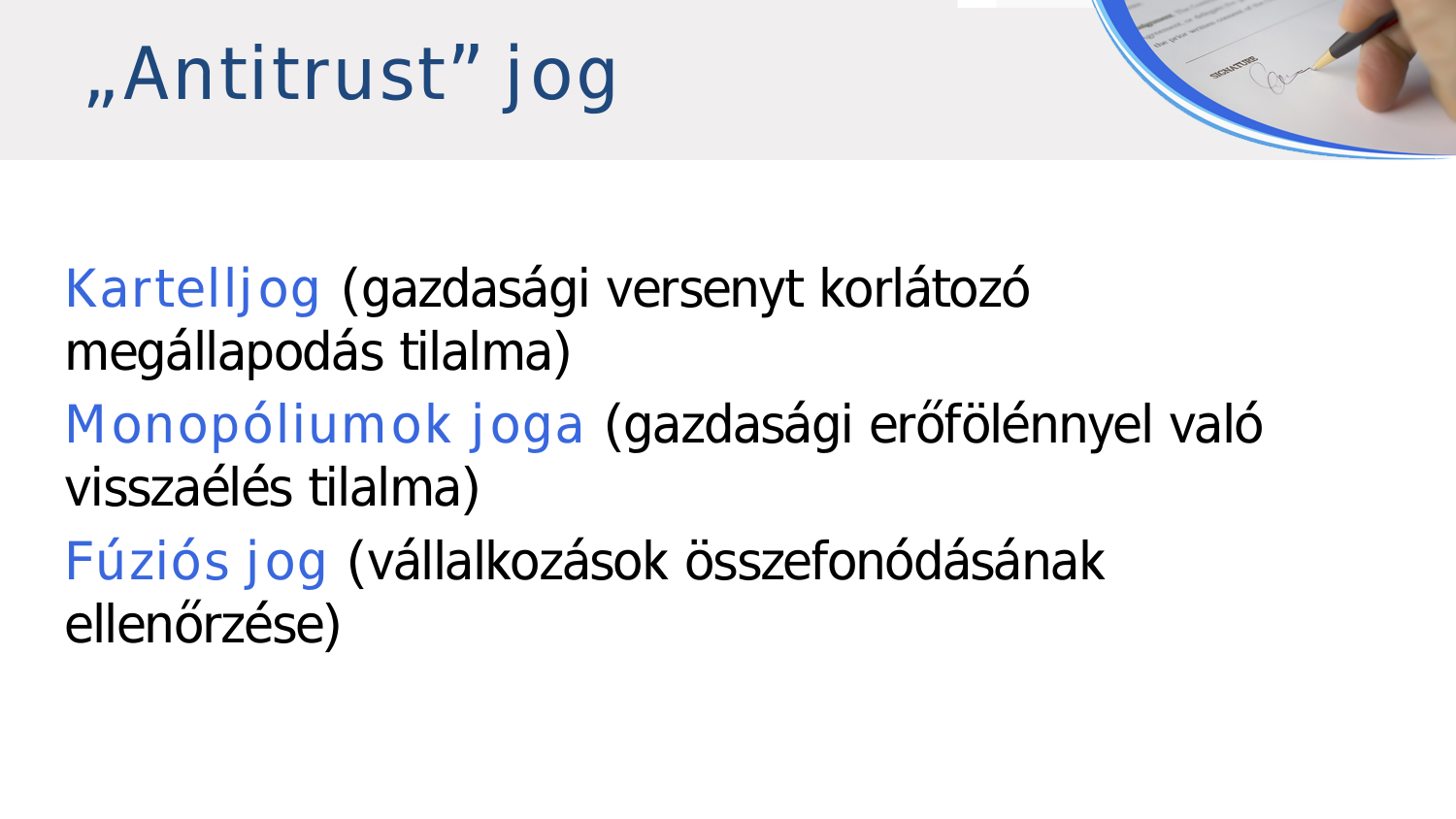

„Antitrust” jog

Kartelljog (gazdasági versenyt korlátozó megállapodás tilalma)
Monopóliumok joga (gazdasági erőfölénnyel való visszaélés tilalma)
Fúziós jog (vállalkozások összefonódásának ellenőrzése)